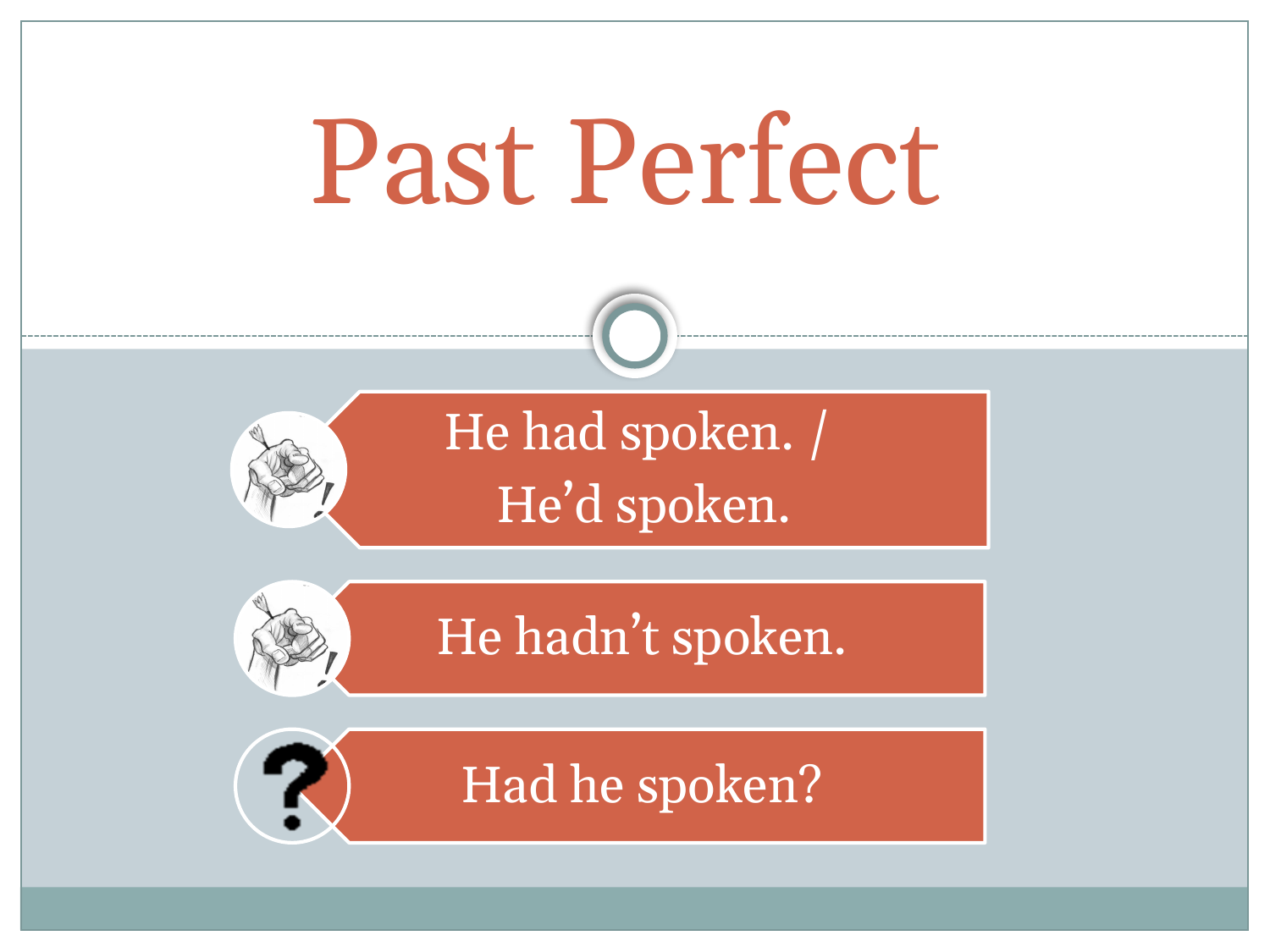

# Past Perfect
He had spoken. /
He’d spoken.
He hadn’t spoken.
Had he spoken?